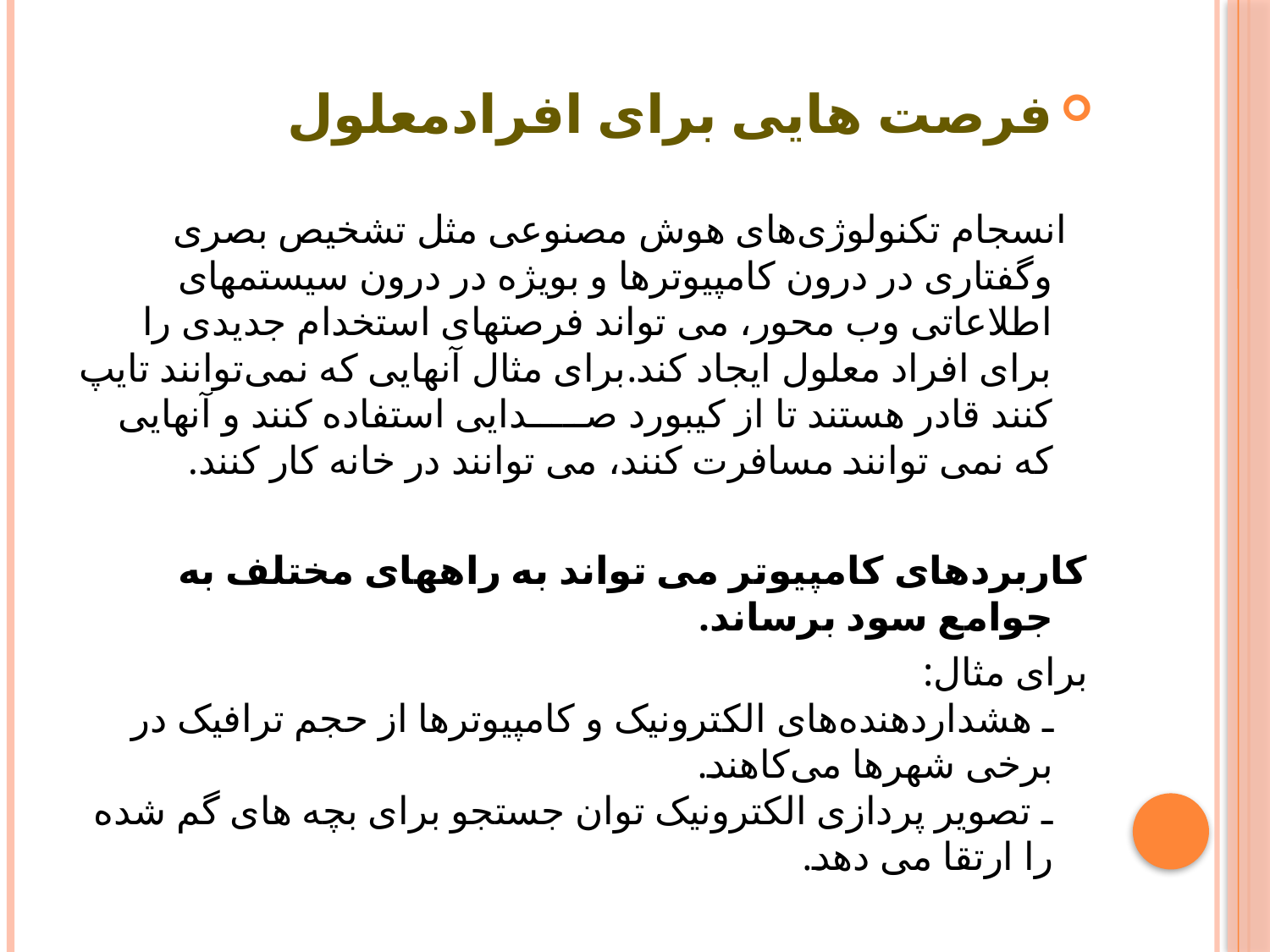

فرصت هایی برای افرادمعلول

  انسجام تکنولوژی‌های هوش مصنوعی مثل تشخیص بصری وگفتاری در درون کامپیوترها و بویژه در درون سیستمهای اطلاعاتی وب محور، می تواند فرصتهای استخدام جدیدی را برای افراد معلول ایجاد کند.برای مثال آنهایی که نمی‌توانند تایپ کنند قادر هستند تا از کیبورد صـــــدایی استفاده کنند و آنهایی که نمی توانند مسافرت کنند، می توانند در خانه کار کنند.

کاربردهای کامپیوتر می تواند به راههای مختلف به جوامع سود برساند.
برای مثال:
ـ هشداردهنده‌های الکترونیک و کامپیوترها از حجم ترافیک در برخی شهرها می‌کاهند.
ـ تصویر پردازی الکترونیک توان جستجو برای بچه های گم شده را ارتقا می دهد.